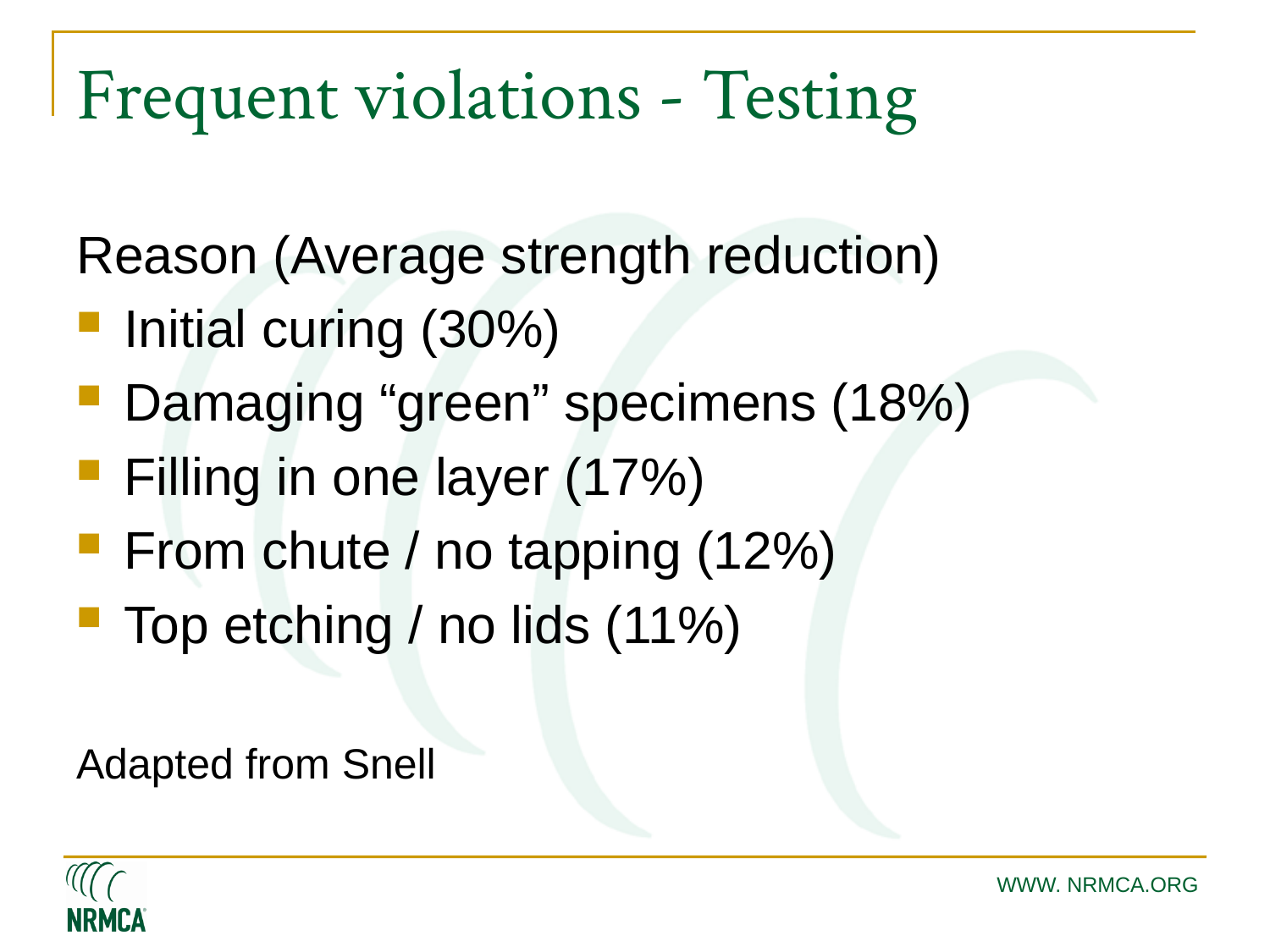

# Frequent violations - Testing
Reason (Average strength reduction)
Initial curing (30%)
Damaging “green” specimens (18%)
Filling in one layer (17%)
From chute / no tapping (12%)
Top etching / no lids (11%)

Adapted from Snell